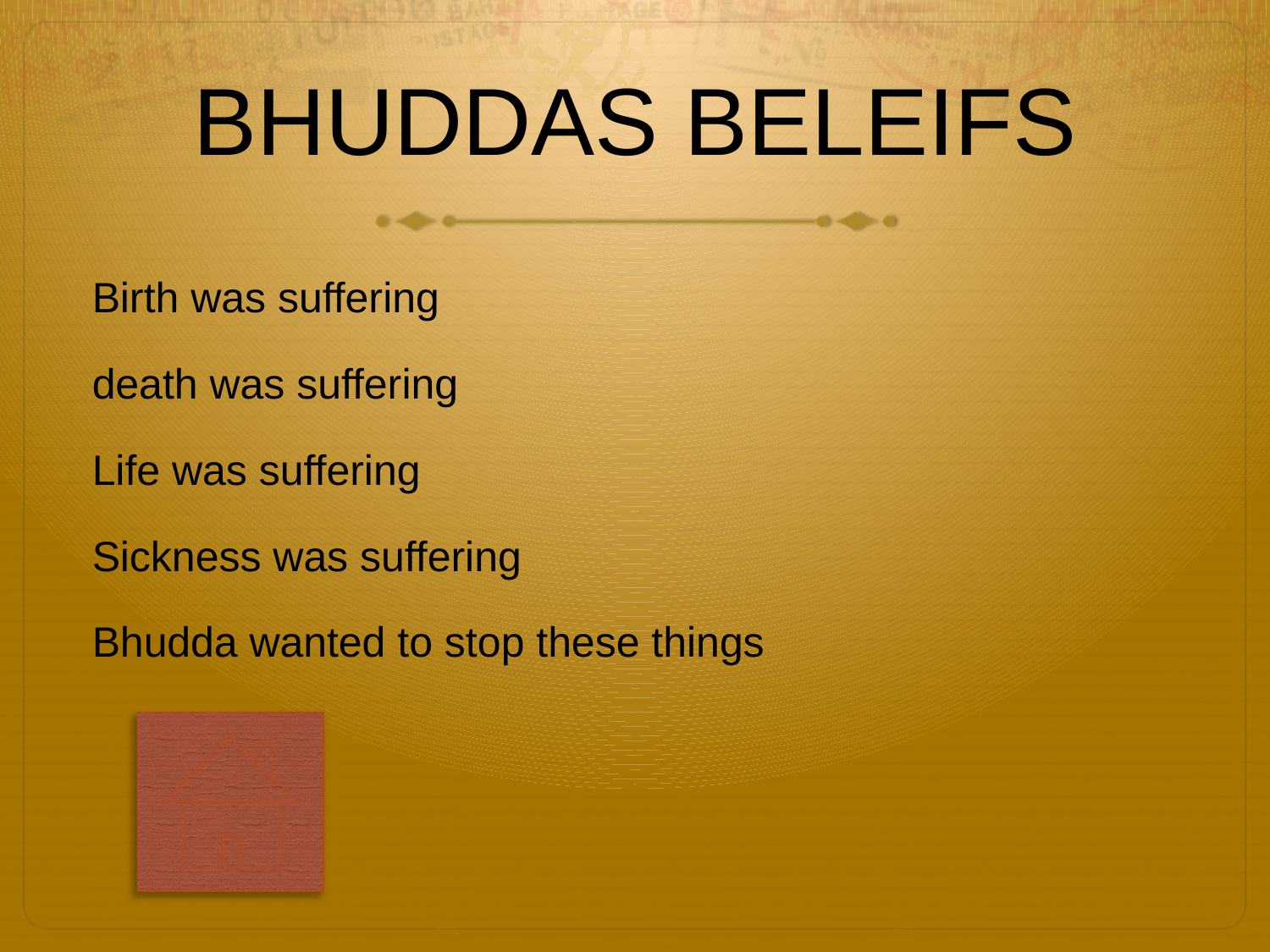

# BHUDDAS BELEIFS
Birth was suffering
death was suffering
Life was suffering
Sickness was suffering
Bhudda wanted to stop these things